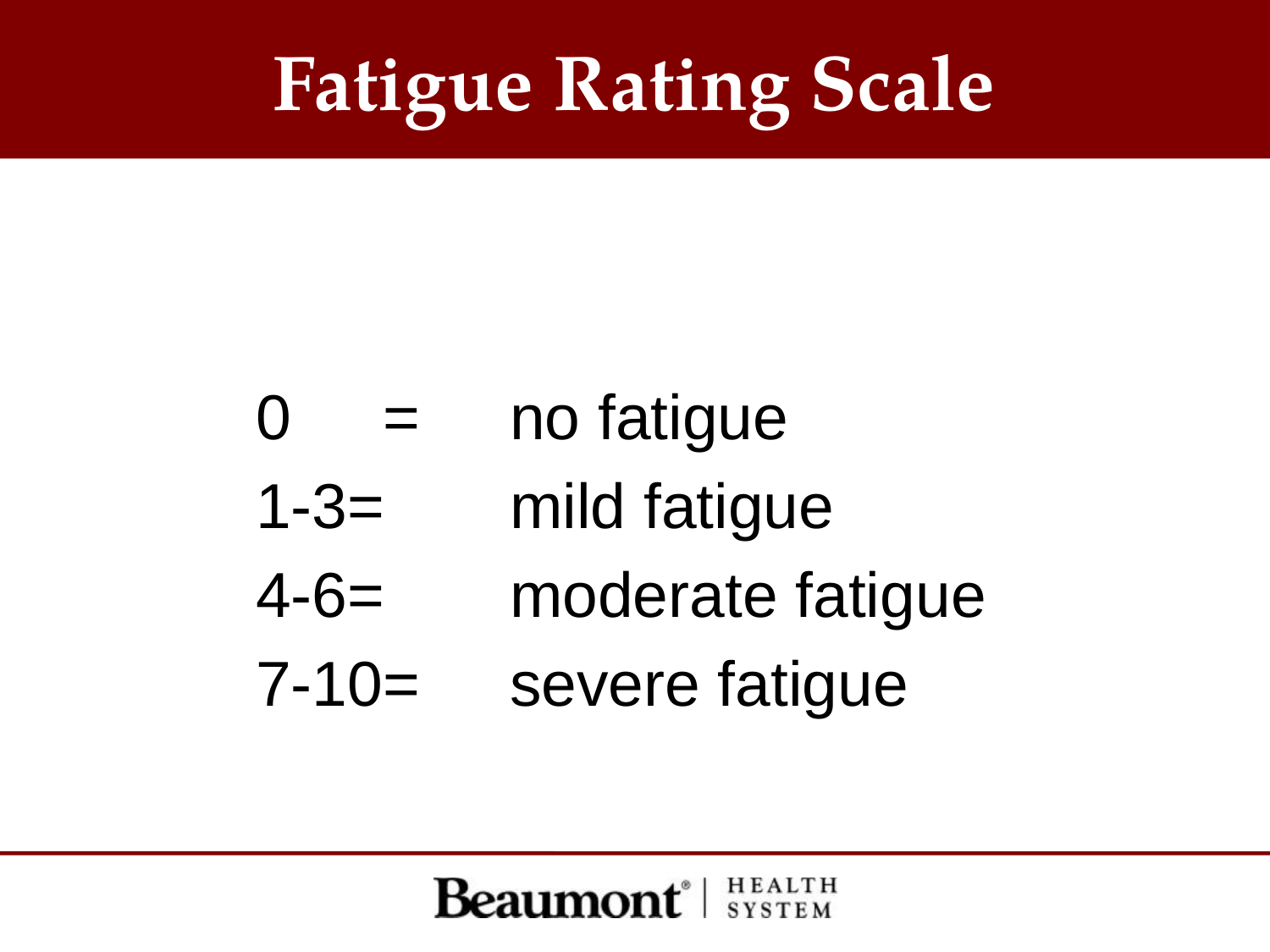

# Fatigue Rating Scale
0  	=	no fatigue
1-3=	mild fatigue
4-6=	moderate fatigue
7-10=	severe fatigue